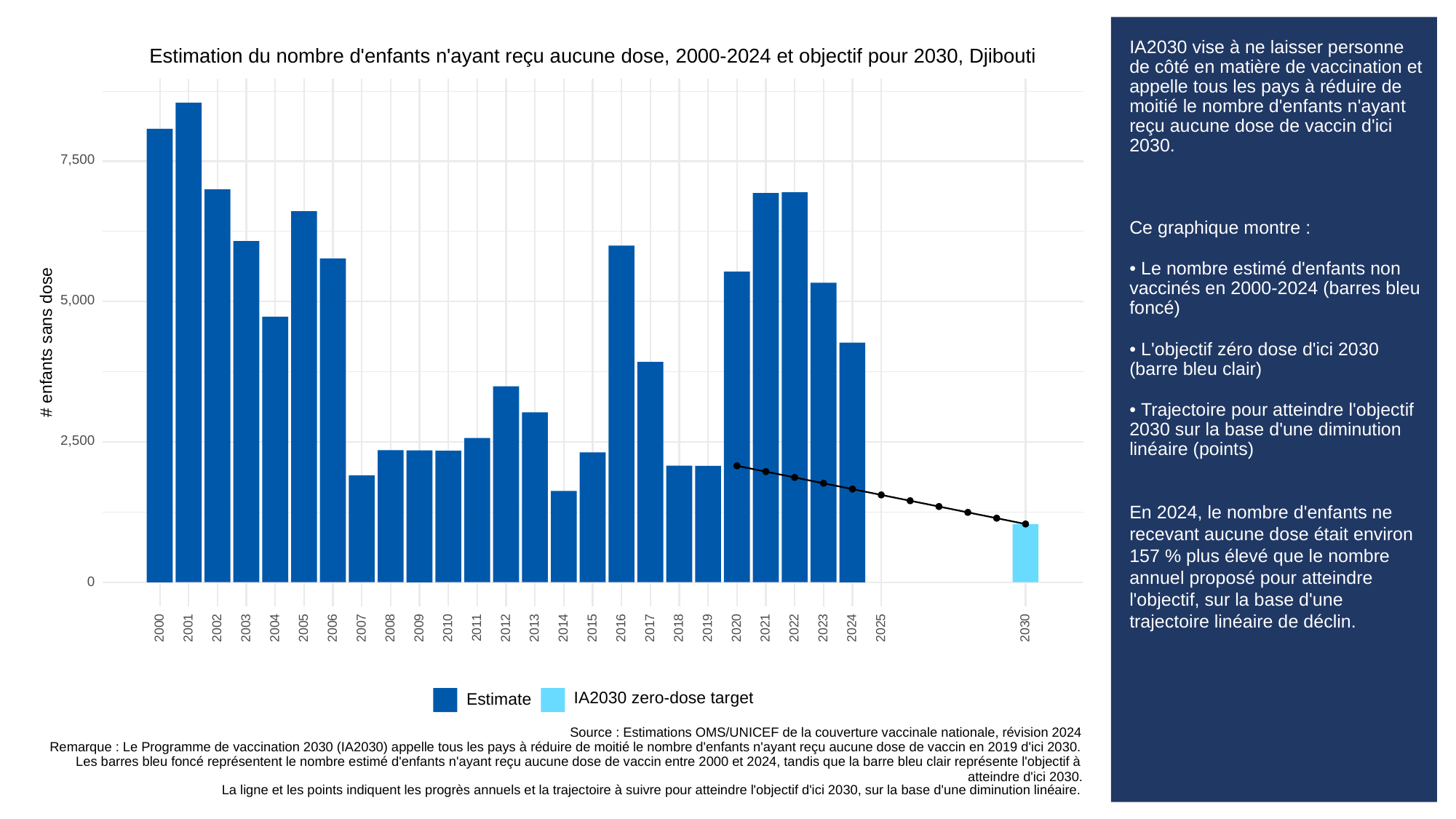

# IA2030 vise à ne laisser personne de côté en matière de vaccination et appelle tous les pays à réduire de moitié le nombre d'enfants n'ayant reçu aucune dose de vaccin d'ici 2030.

Ce graphique montre :
• Le nombre estimé d'enfants non vaccinés en 2000-2024 (barres bleu foncé)
• L'objectif zéro dose d'ici 2030 (barre bleu clair)
• Trajectoire pour atteindre l'objectif 2030 sur la base d'une diminution linéaire (points)

En 2024, le nombre d'enfants ne recevant aucune dose était environ 157 % plus élevé que le nombre annuel proposé pour atteindre l'objectif, sur la base d'une trajectoire linéaire de déclin.

Estimation du nombre d'enfants n'ayant reçu aucune dose, 2000-2024 et objectif pour 2030, Djibouti

7,500

5,000

# enfants sans dose

2,500

0

2003
2013
2023
2030
2000
2001
2002
2004
2005
2006
2007
2008
2009
2010
2011
2012
2014
2015
2016
2017
2018
2019
2020
2021
2022
2024
2025

IA2030 zero-dose target
Estimate
Source : Estimations OMS/UNICEF de la couverture vaccinale nationale, révision 2024
Remarque : Le Programme de vaccination 2030 (IA2030) appelle tous les pays à réduire de moitié le nombre d'enfants n'ayant reçu aucune dose de vaccin en 2019 d'ici 2030.
Les barres bleu foncé représentent le nombre estimé d'enfants n'ayant reçu aucune dose de vaccin entre 2000 et 2024, tandis que la barre bleu clair représente l'objectif à
atteindre d'ici 2030.
La ligne et les points indiquent les progrès annuels et la trajectoire à suivre pour atteindre l'objectif d'ici 2030, sur la base d'une diminution linéaire.